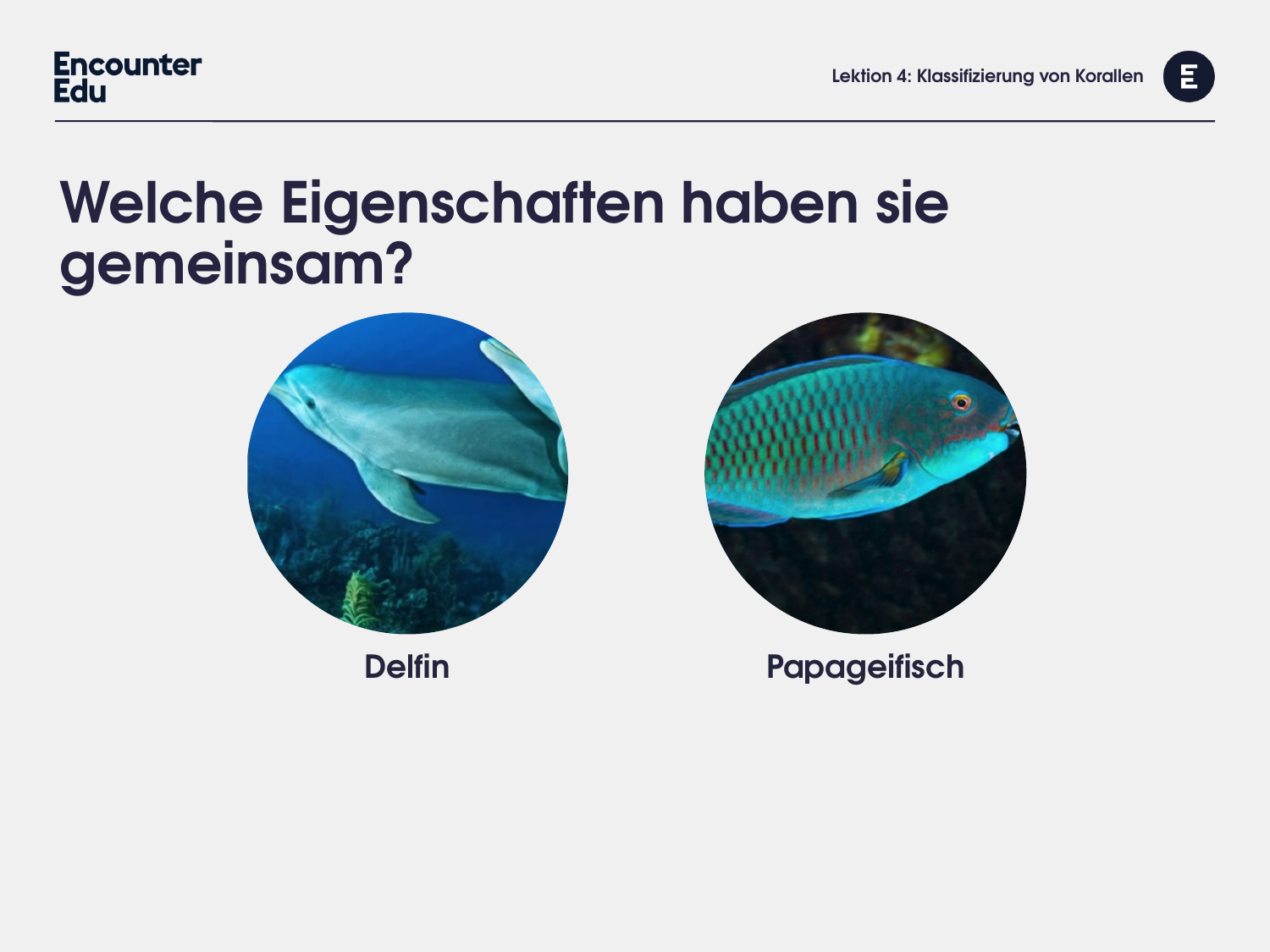

# Lektion 4: Klassifizierung von Korallen
Welche Eigenschaften haben sie gemeinsam?

Delfin
Papageifisch